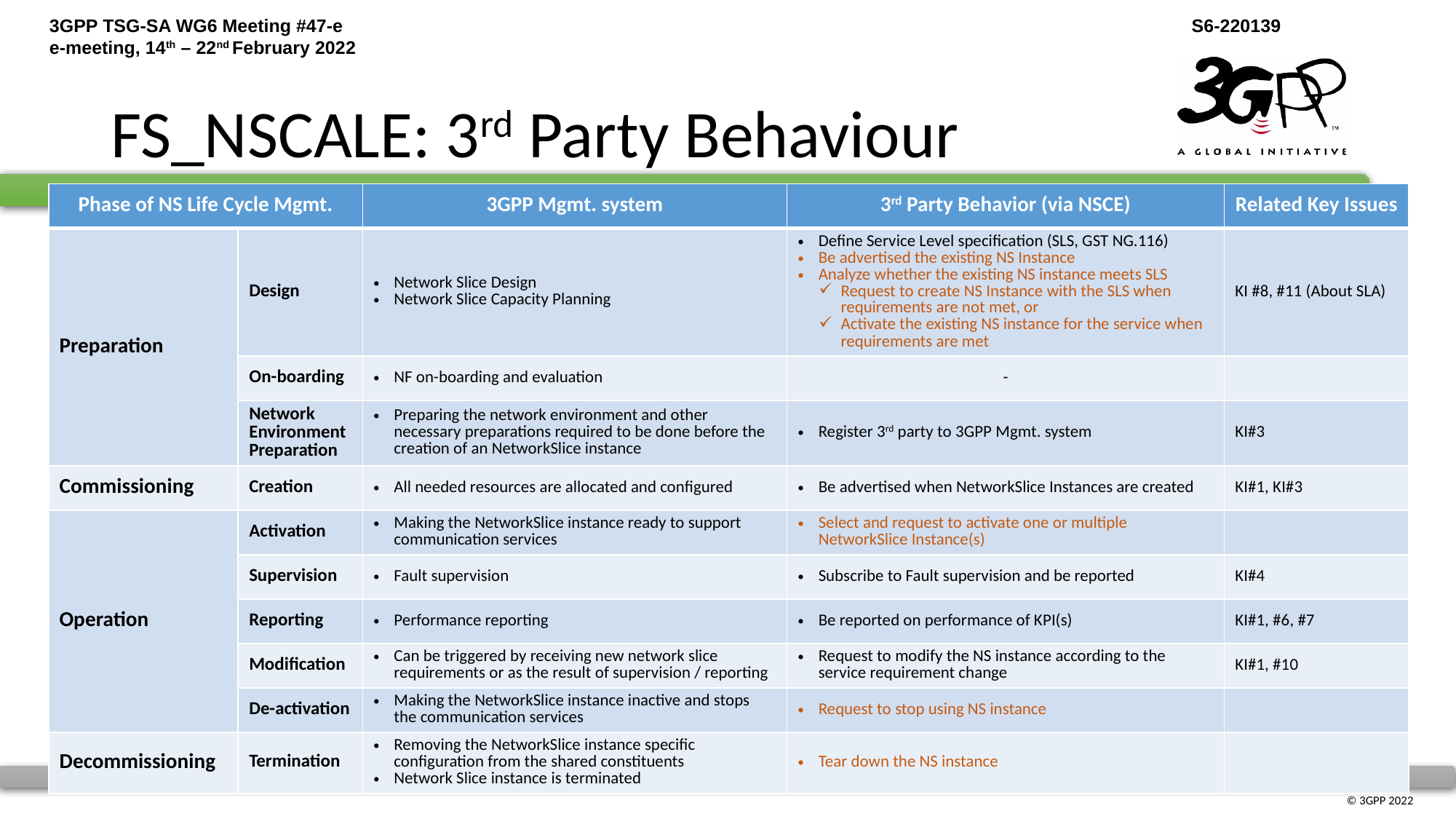

# FS_NSCALE: 3rd Party Behaviour
| Phase of NS Life Cycle Mgmt. |  | 3GPP Mgmt. system | 3rd Party Behavior (via NSCE) | Related Key Issues |
| --- | --- | --- | --- | --- |
| Preparation | Design | Network Slice Design Network Slice Capacity Planning | Define Service Level specification (SLS, GST NG.116) Be advertised the existing NS Instance Analyze whether the existing NS instance meets SLS Request to create NS Instance with the SLS when requirements are not met, or Activate the existing NS instance for the service when requirements are met | KI #8, #11 (About SLA) |
|  | On-boarding | NF on-boarding and evaluation | - |  |
|  | Network Environment Preparation | Preparing the network environment and other necessary preparations required to be done before the creation of an NetworkSlice instance | Register 3rd party to 3GPP Mgmt. system | KI#3 |
| Commissioning | Creation | All needed resources are allocated and configured | Be advertised when NetworkSlice Instances are created | KI#1, KI#3 |
| Operation | Activation | Making the NetworkSlice instance ready to support communication services | Select and request to activate one or multiple NetworkSlice Instance(s) |  |
|  | Supervision | Fault supervision | Subscribe to Fault supervision and be reported | KI#4 |
|  | Reporting | Performance reporting | Be reported on performance of KPI(s) | KI#1, #6, #7 |
|  | Modification | Can be triggered by receiving new network slice requirements or as the result of supervision / reporting | Request to modify the NS instance according to the service requirement change | KI#1, #10 |
|  | De-activation | Making the NetworkSlice instance inactive and stops the communication services | Request to stop using NS instance |  |
| Decommissioning | Termination | Removing the NetworkSlice instance specific configuration from the shared constituents Network Slice instance is terminated | Tear down the NS instance |  |